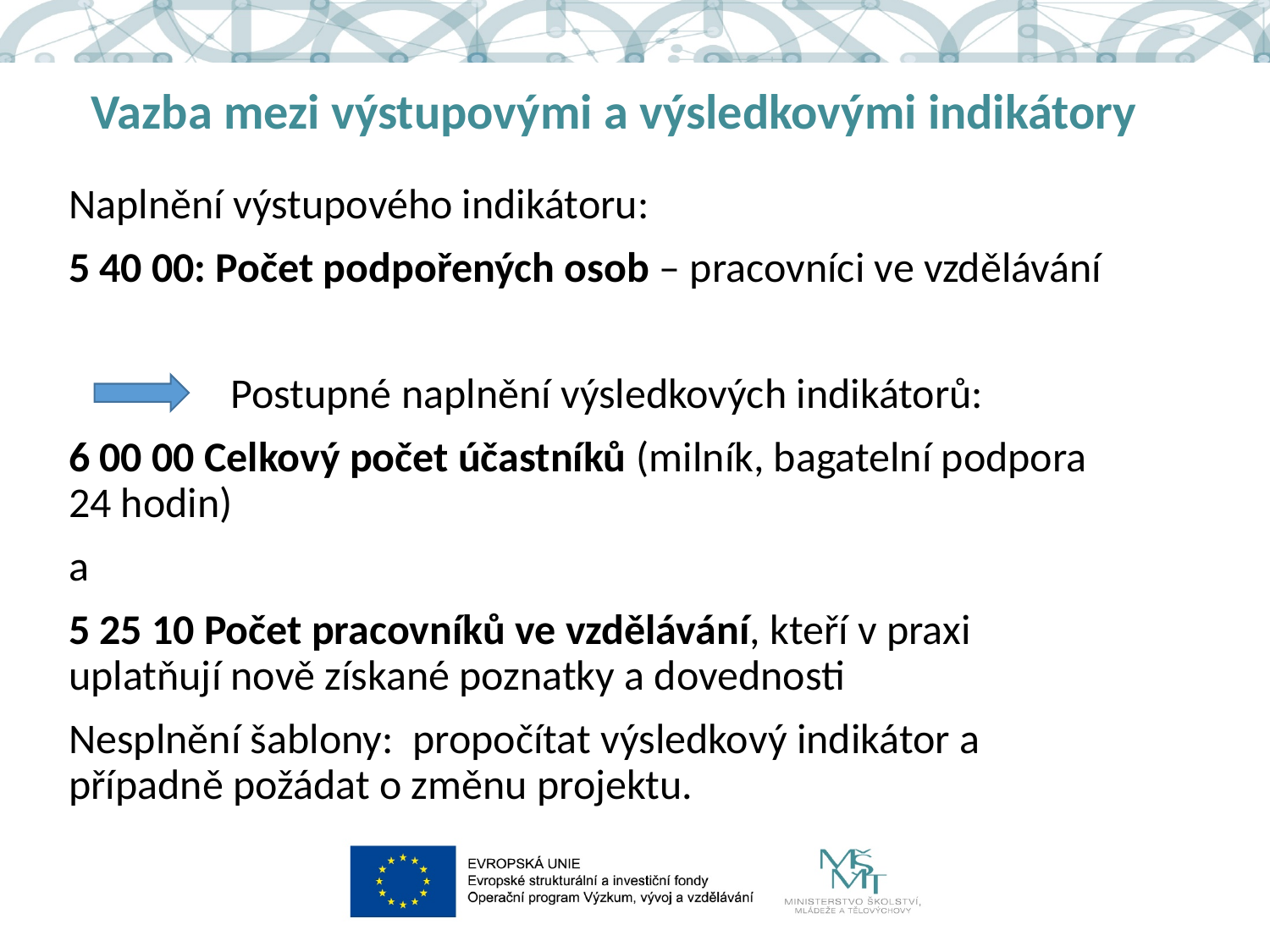

# Vazba mezi výstupovými a výsledkovými indikátory
Naplnění výstupového indikátoru:
5 40 00: Počet podpořených osob – pracovníci ve vzdělávání

                 Postupné naplnění výsledkových indikátorů:
6 00 00 Celkový počet účastníků (milník, bagatelní podpora 24 hodin)
a
5 25 10 Počet pracovníků ve vzdělávání, kteří v praxi uplatňují nově získané poznatky a dovednosti
Nesplnění šablony:  propočítat výsledkový indikátor a případně požádat o změnu projektu.